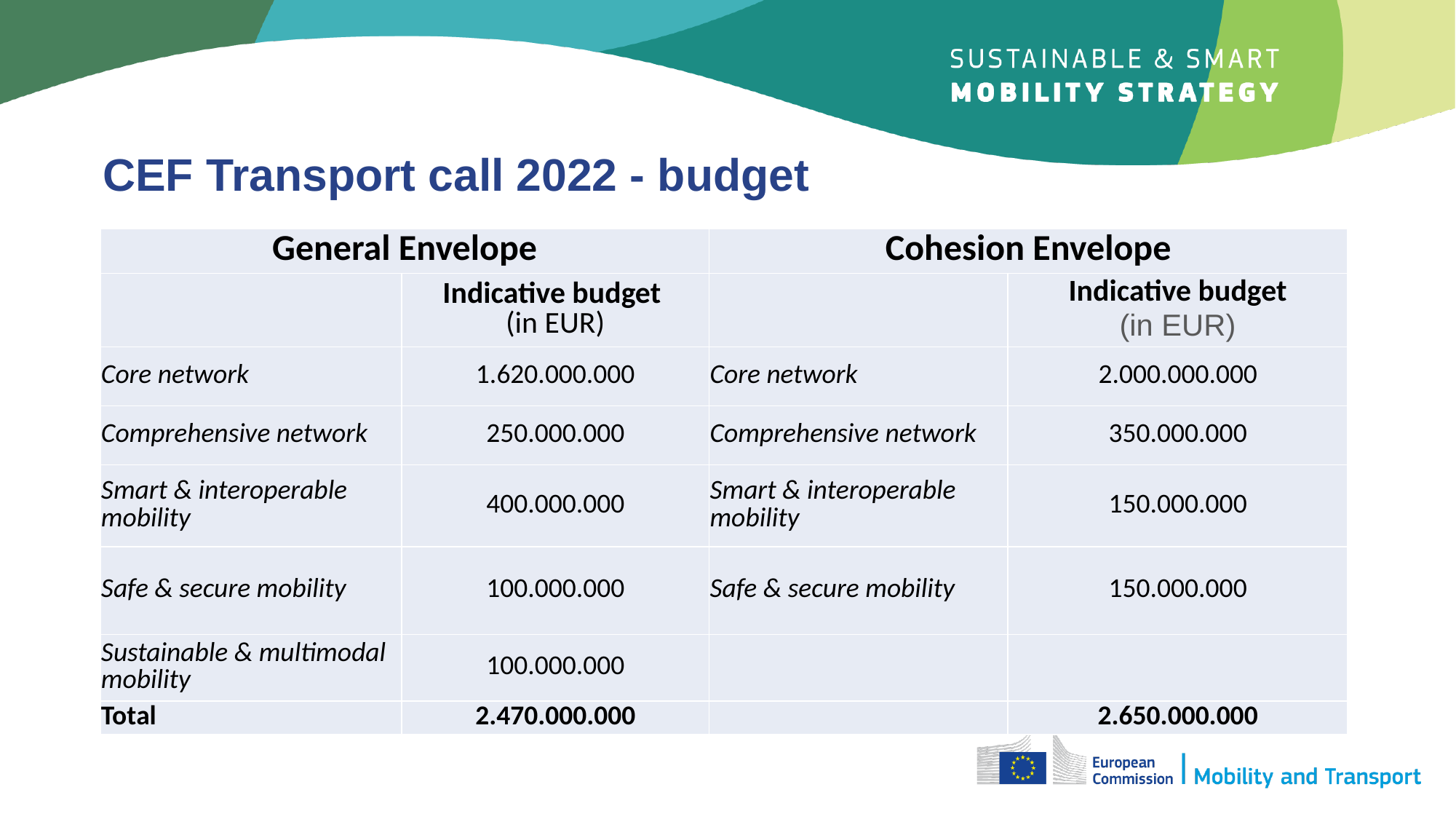

# CEF Transport call 2022 - budget
| General Envelope |  | Cohesion Envelope |  |
| --- | --- | --- | --- |
|  | Indicative budget (in EUR) |  | Indicative budget (in EUR) |
| Core network | 1.620.000.000 | Core network | 2.000.000.000 |
| Comprehensive network | 250.000.000 | Comprehensive network | 350.000.000 |
| Smart & interoperable mobility | 400.000.000 | Smart & interoperable mobility | 150.000.000 |
| Safe & secure mobility | 100.000.000 | Safe & secure mobility | 150.000.000 |
| Sustainable & multimodal mobility | 100.000.000 |  |  |
| Total | 2.470.000.000 |  | 2.650.000.000 |